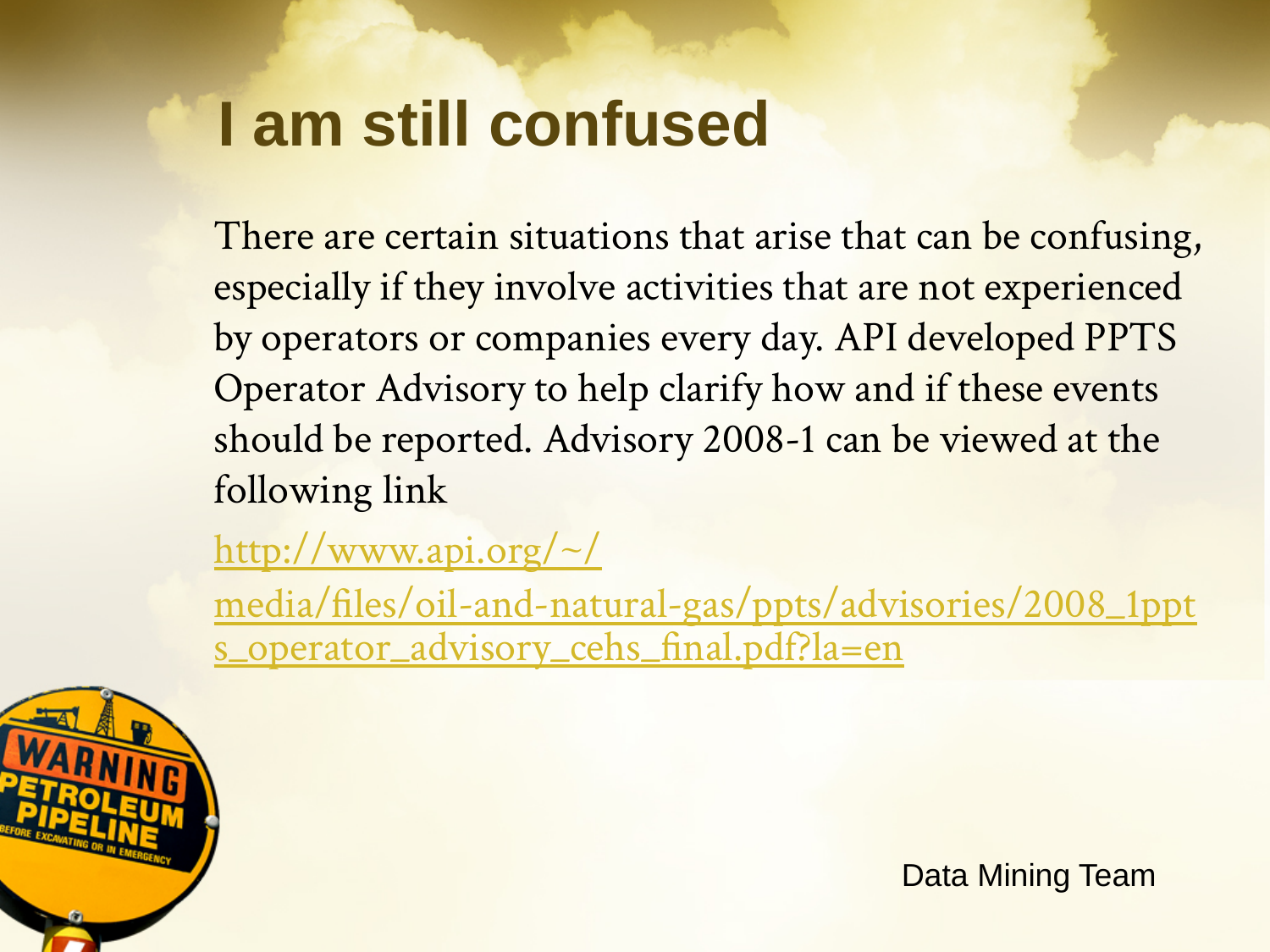

# I am still confused
There are certain situations that arise that can be confusing, especially if they involve activities that are not experienced by operators or companies every day. API developed PPTS Operator Advisory to help clarify how and if these events should be reported. Advisory 2008-1 can be viewed at the following link
http://www.api.org/~/media/files/oil-and-natural-gas/ppts/advisories/2008_1ppts_operator_advisory_cehs_final.pdf?la=en

Data Mining Team